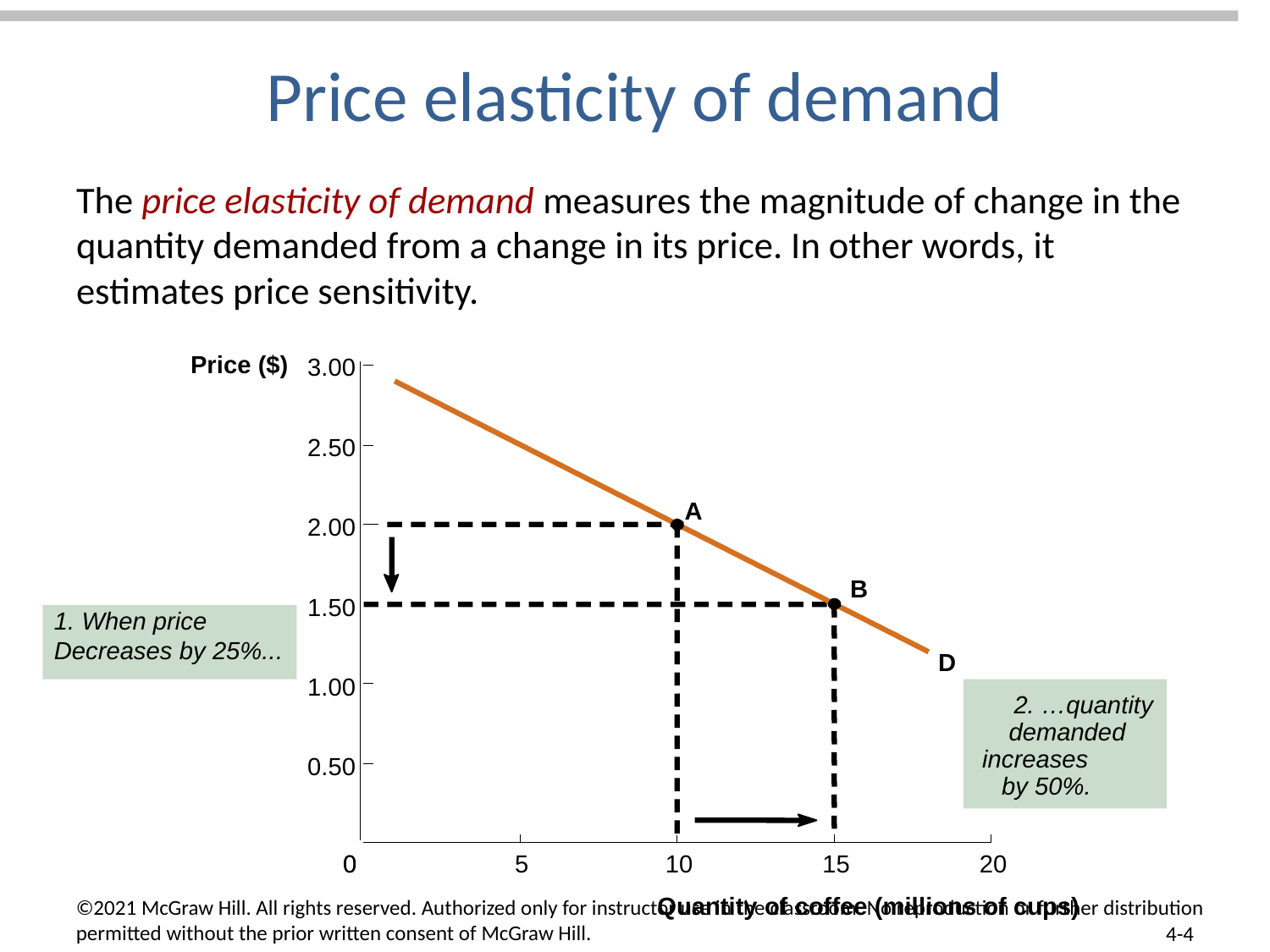

# Price elasticity of demand
The price elasticity of demand measures the magnitude of change in the quantity demanded from a change in its price. In other words, it estimates price sensitivity.
Price ($)
3.00

2.50

A
2.00

B

1.50

1. When price
Decreases by 25%...

D

1.00

2. …quantity
demanded
increases
by 50%.

0.50

0
0
5
10
15
20
Quantity of coffee (millions of cups)